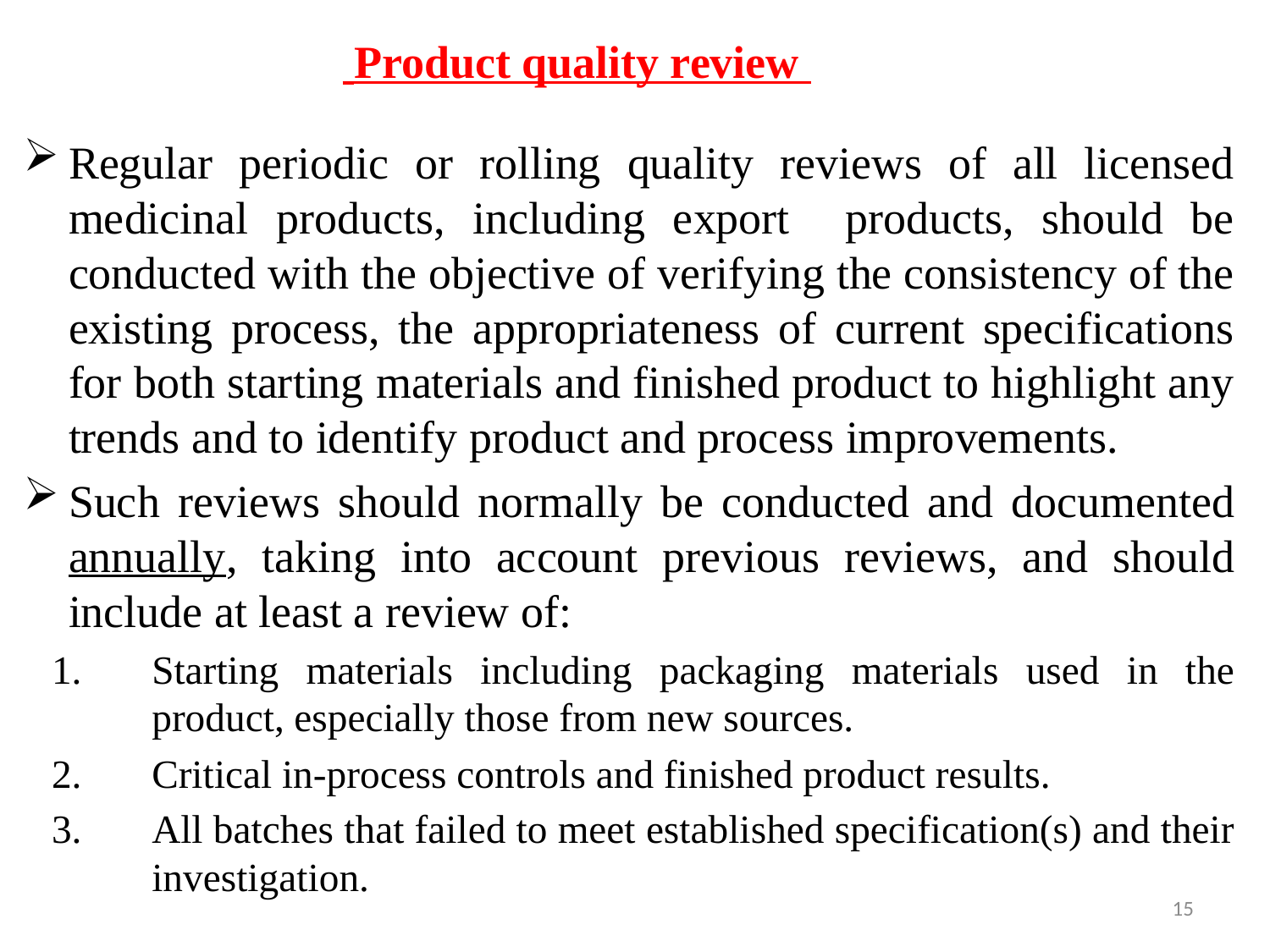

# Product quality review
Regular periodic or rolling quality reviews of all licensed medicinal products, including export  products, should be conducted with the objective of verifying the consistency of the existing process, the appropriateness of current specifications for both starting materials and finished product to highlight any trends and to identify product and process improvements.
Such reviews should normally be conducted and documented annually, taking into account previous reviews, and should include at least a review of:
Starting materials including packaging materials used in the product, especially those from new sources.
Critical in-process controls and finished product results.
All batches that failed to meet established specification(s) and their investigation.
15